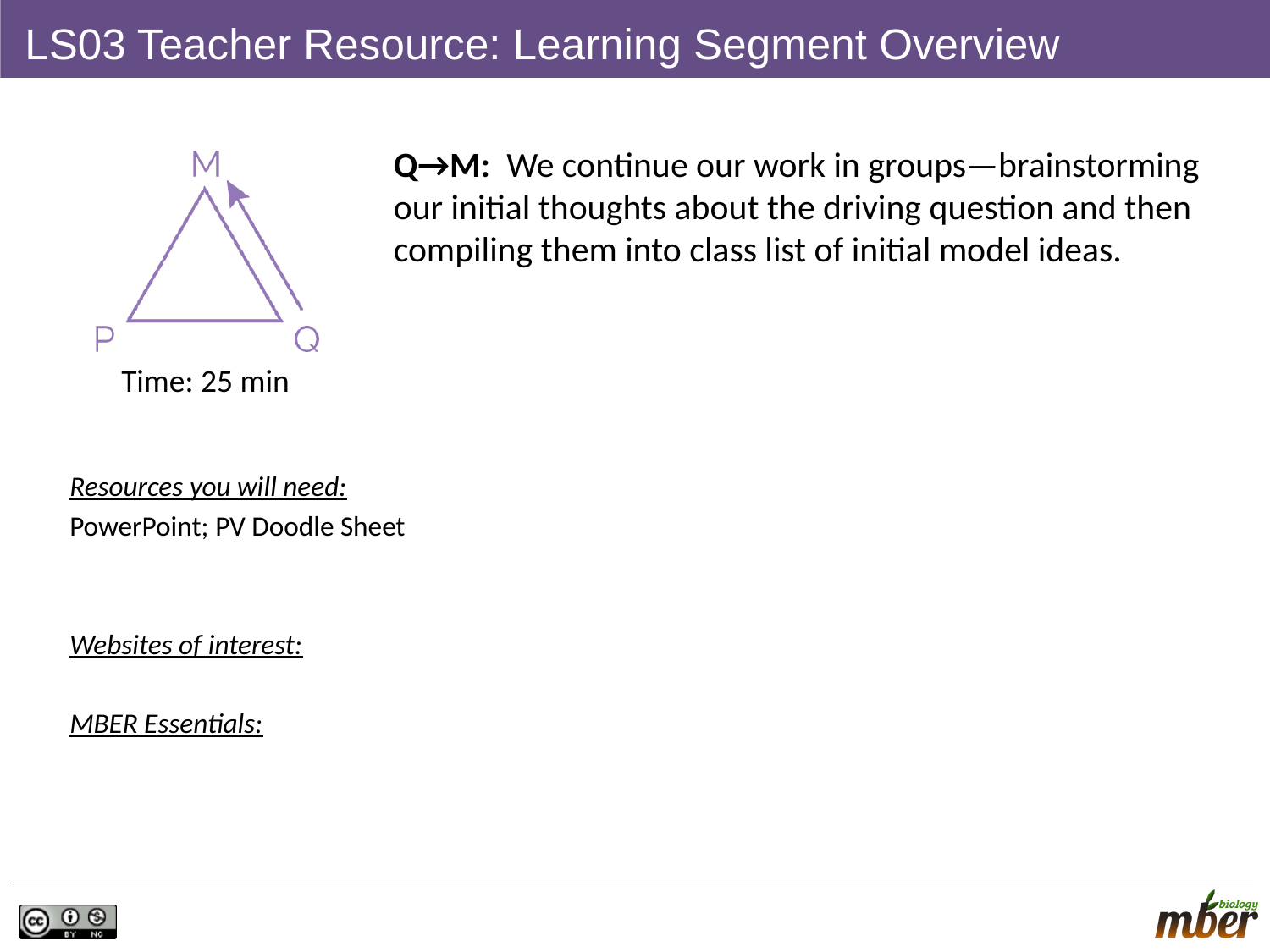

# LS03 Teacher Resource: Learning Segment Overview
Q→M:  We continue our work in groups—brainstorming our initial thoughts about the driving question and then compiling them into class list of initial model ideas.
Time: 25 min
Resources you will need:
PowerPoint; PV Doodle Sheet

Websites of interest:

MBER Essentials: